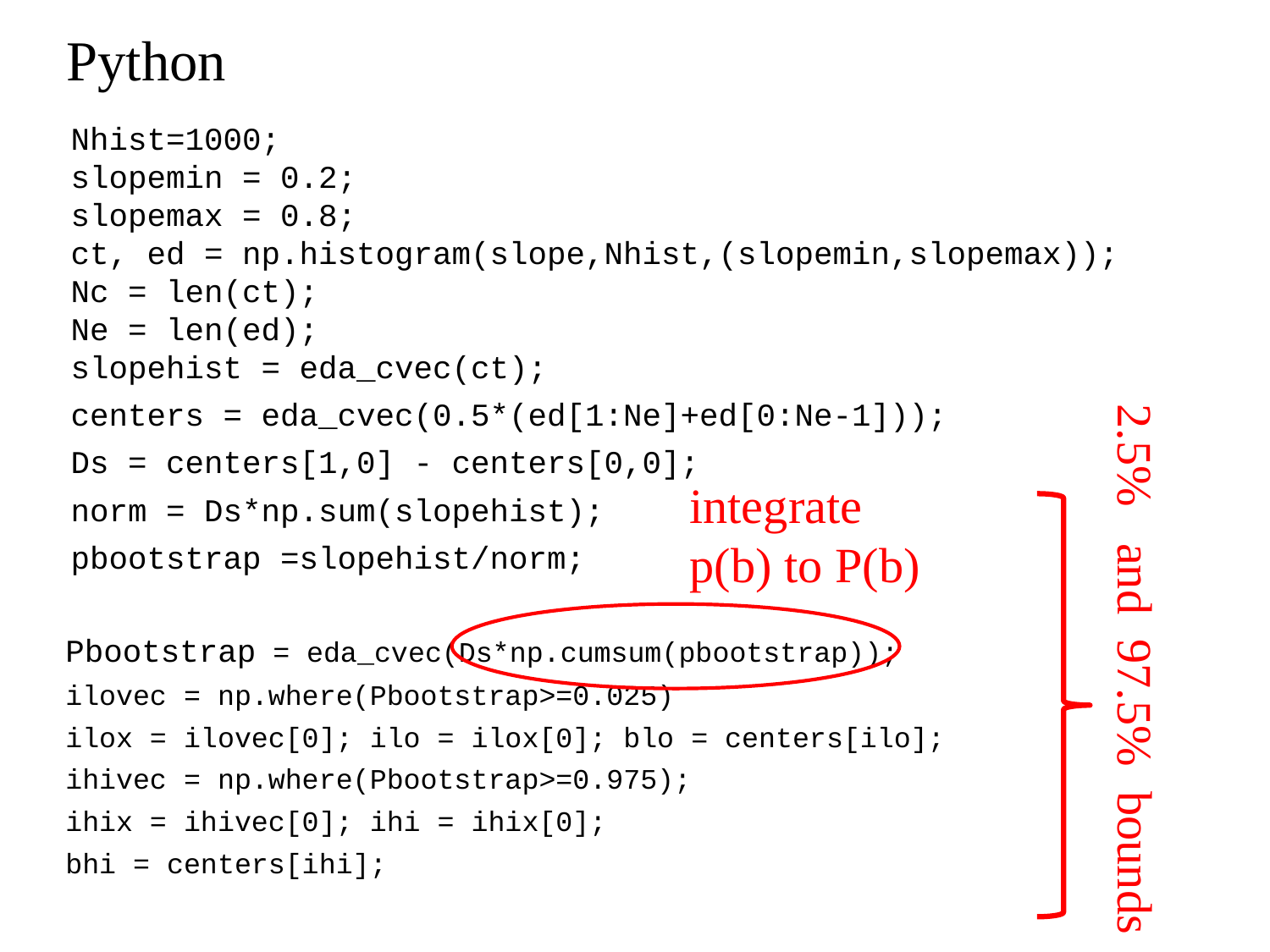

Python
Nhist=1000;
slopemin = 0.2;
slopemax = 0.8;
ct, ed = np.histogram(slope,Nhist,(slopemin,slopemax));
Nc = len(ct);
Ne = len(ed);
slopehist = eda_cvec(ct);
centers = eda_cvec(0.5*(ed[1:Ne]+ed[0:Ne-1]));
Ds = centers[1,0] - centers[0,0];
norm = Ds*np.sum(slopehist);
pbootstrap =slopehist/norm;
integrate p(b) to P(b)

Pbootstrap = eda_cvec(Ds*np.cumsum(pbootstrap));
ilovec = np.where(Pbootstrap>=0.025)
ilox = ilovec[0]; ilo = ilox[0]; blo = centers[ilo];
ihivec = np.where(Pbootstrap>=0.975);
ihix = ihivec[0]; ihi = ihix[0];
bhi = centers[ihi];
2.5%   and  97.5%  bounds